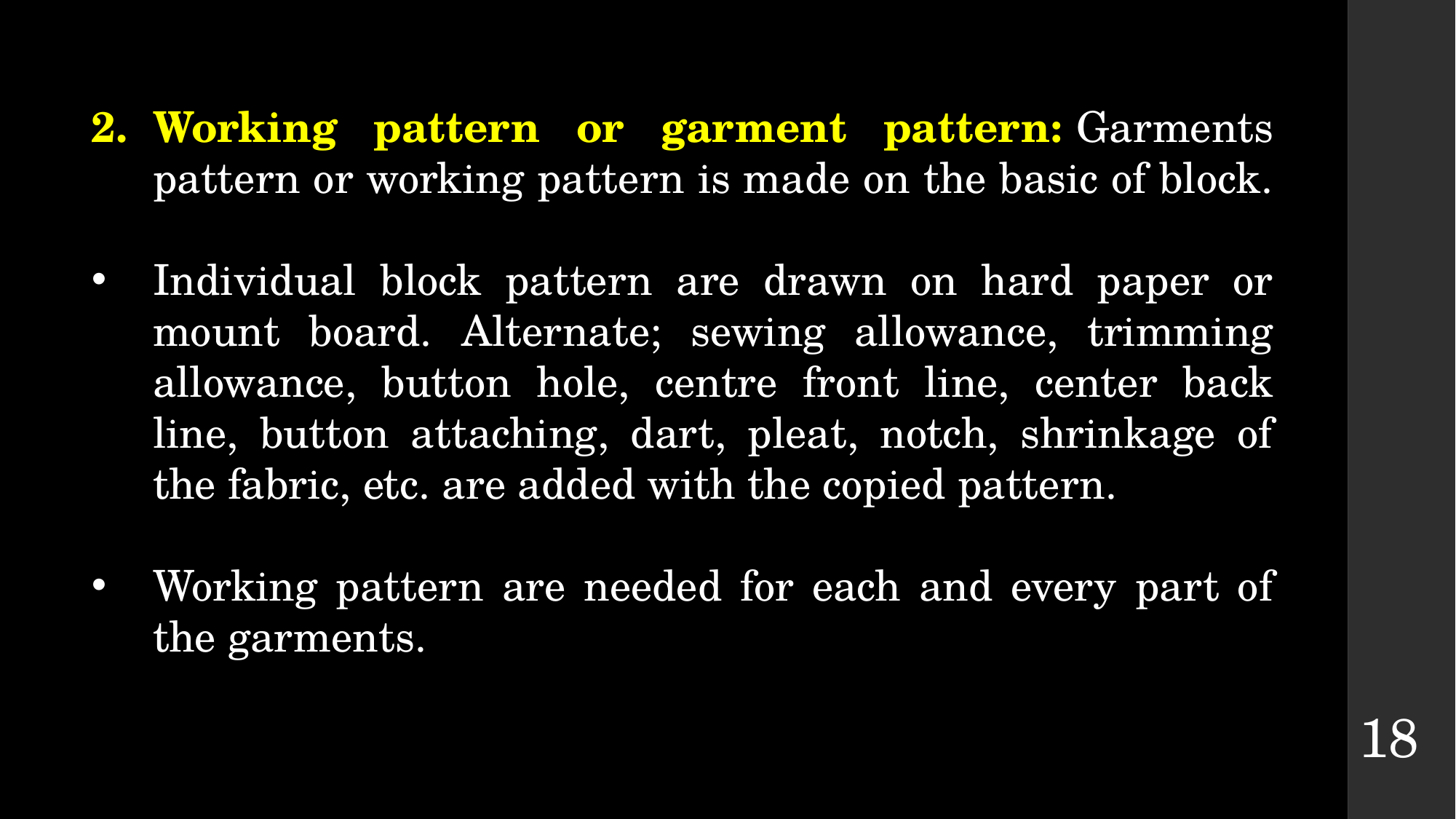

Working pattern or garment pattern: Garments pattern or working pattern is made on the basic of block.

Individual block pattern are drawn on hard paper or mount board. Alternate; sewing allowance, trimming allowance, button hole, centre front line, center back line, button attaching, dart, pleat, notch, shrinkage of the fabric, etc. are added with the copied pattern.

Working pattern are needed for each and every part of the garments.

18